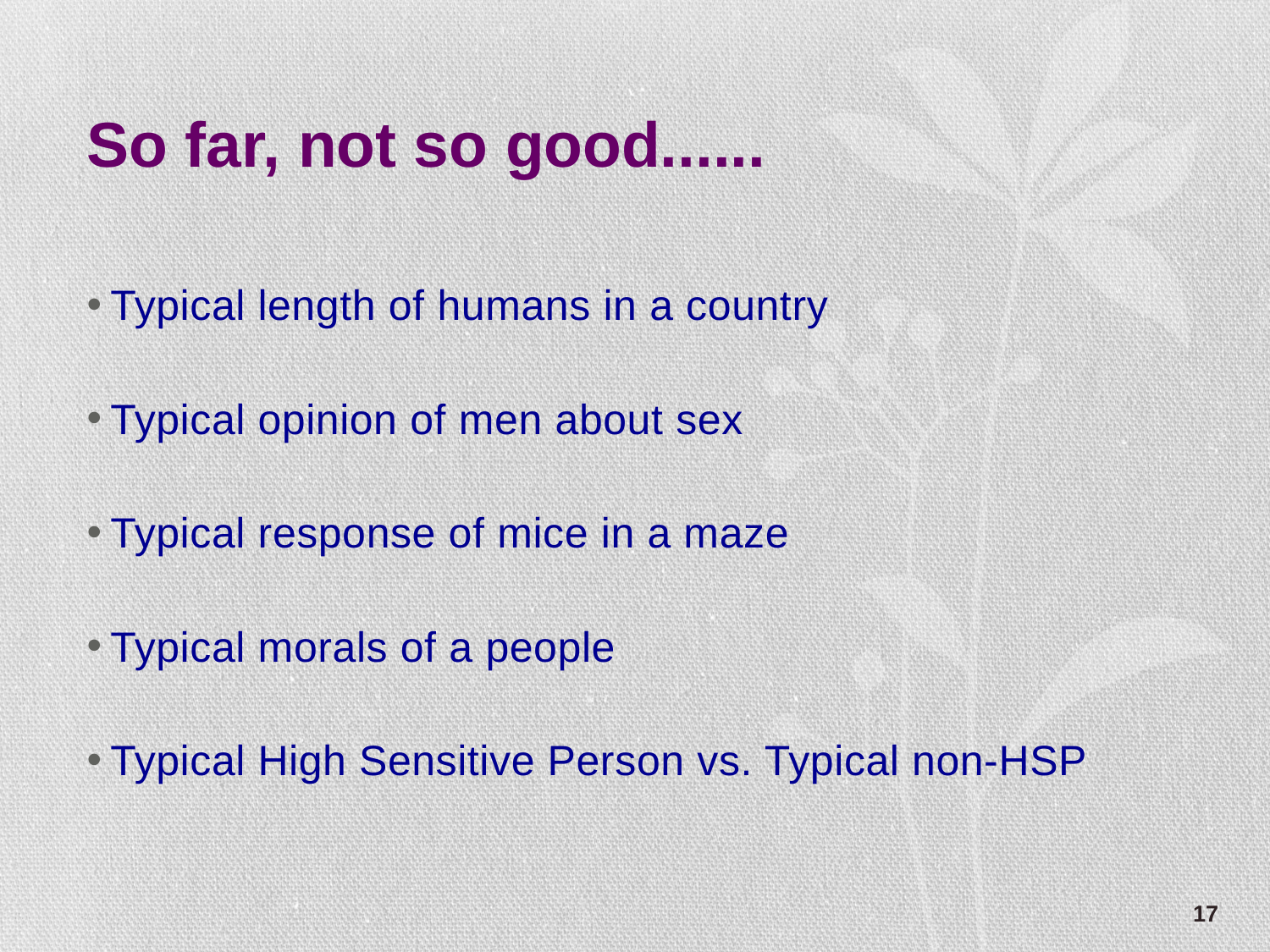

# So far, not so good......
Typical length of humans in a country
Typical opinion of men about sex
Typical response of mice in a maze
Typical morals of a people
Typical High Sensitive Person vs. Typical non-HSP
17